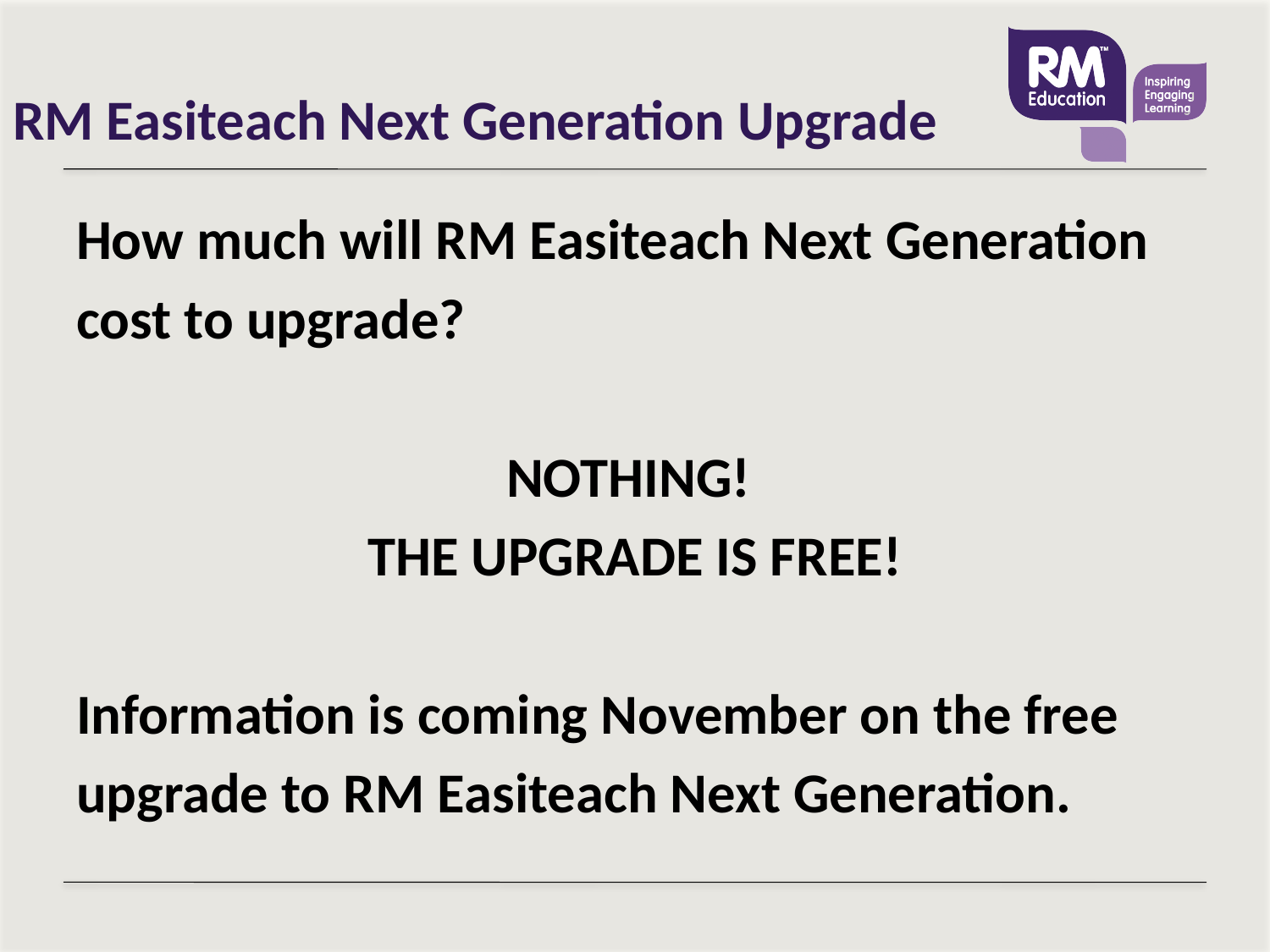

# RM Easiteach Next Generation Upgrade
How much will RM Easiteach Next Generation
cost to upgrade?

NOTHING!
THE UPGRADE IS FREE!

Information is coming November on the free
upgrade to RM Easiteach Next Generation.